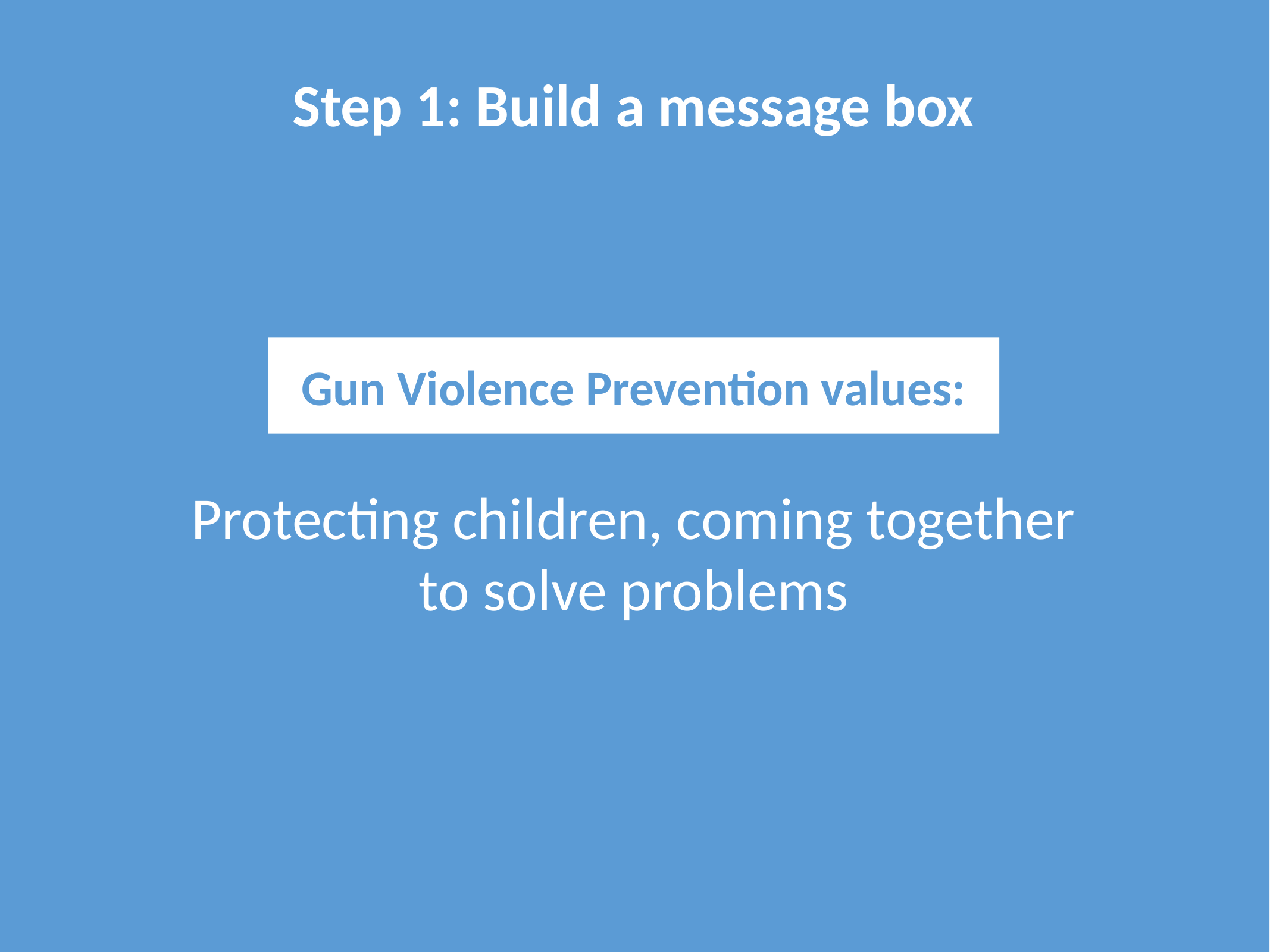

Step 1: Build a message box
Gun Violence Prevention values:
Protecting children, coming together to solve problems